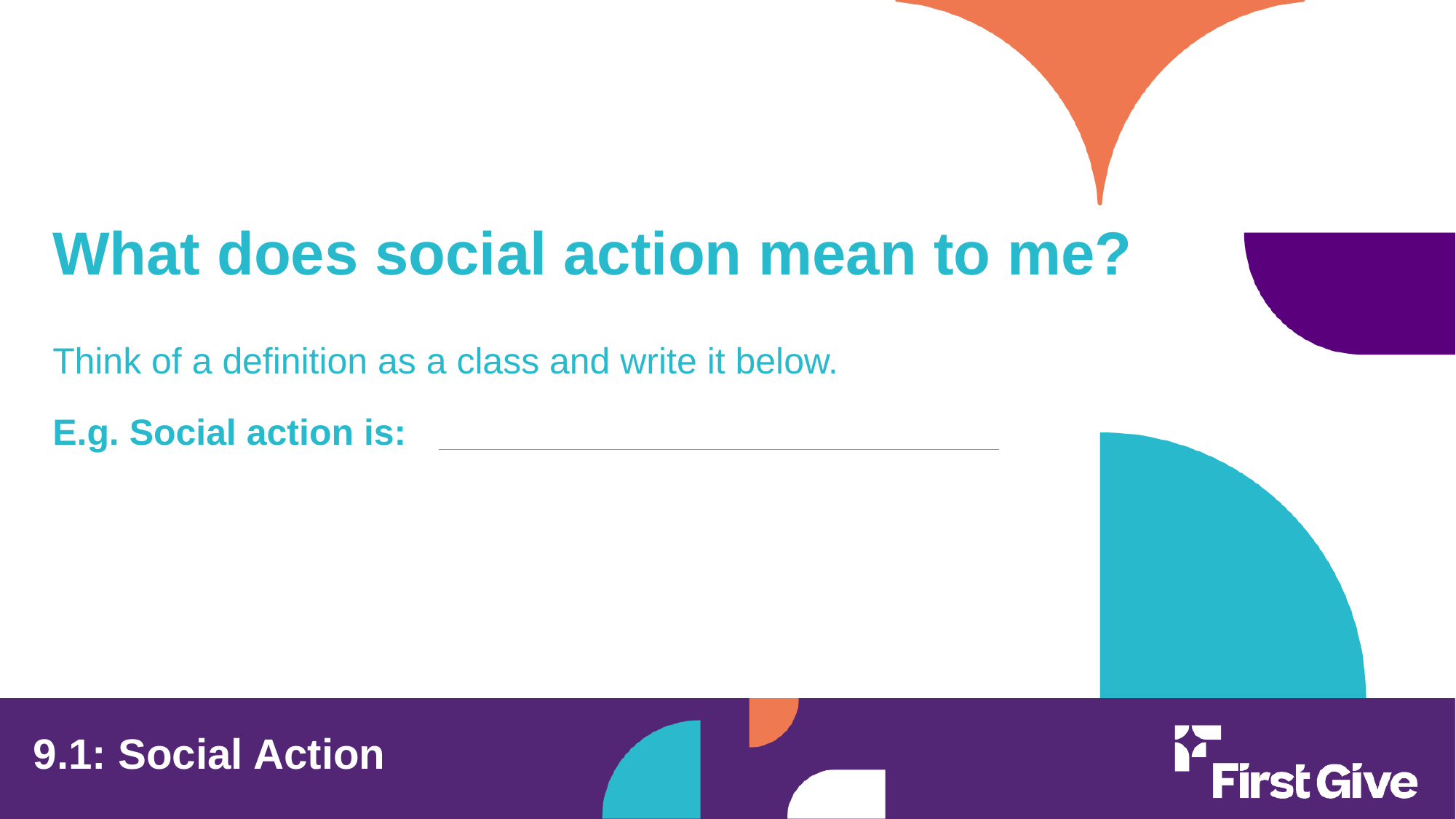

What does social action mean to me?
Think of a definition as a class and write it below.
E.g. Social action is:

9.1: Social Action